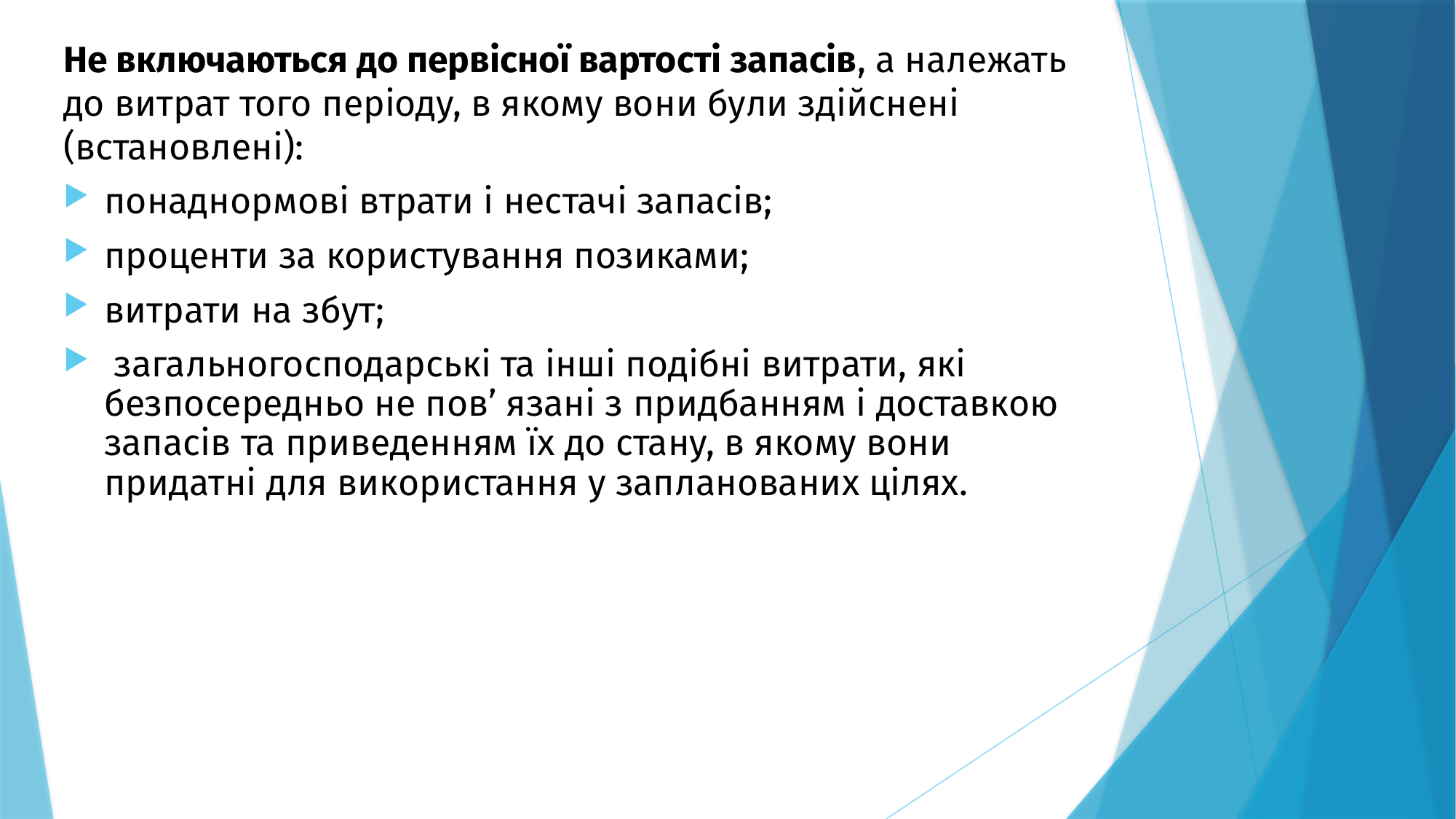

Не включаються до первiсної вартостi запасiв, а належать до витрат того перiоду, в якому вони були здiйсненi (встановленi):
понаднормовi втрати i нестачi запасiв;
проценти за користування позиками;
витрати на збут;
 загальногосподарськi та iншi подiбнi витрати, якi безпосередньо не пов’ язанi з придбанням i доставкою запасiв та приведенням їх до стану, в якому вони придатнi для використання у запланованих цiлях.